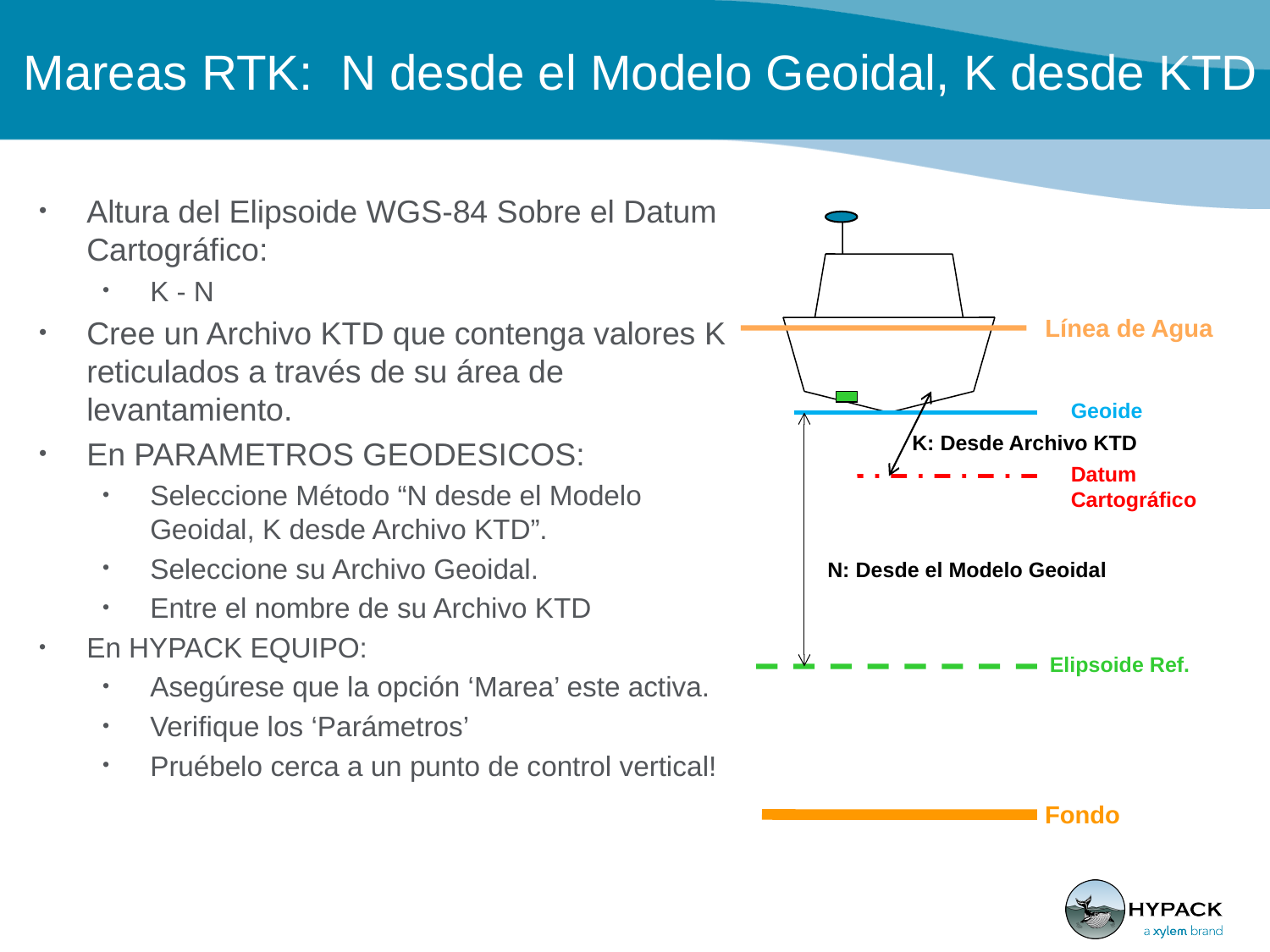

# Mareas RTK:  N desde el Modelo Geoidal, K desde KTD

Altura del Elipsoide WGS-84 Sobre el Datum Cartográfico:
K - N
Cree un Archivo KTD que contenga valores K reticulados a través de su área de levantamiento.
En PARAMETROS GEODESICOS:
Seleccione Método “N desde el Modelo Geoidal, K desde Archivo KTD”.
Seleccione su Archivo Geoidal.
Entre el nombre de su Archivo KTD
En HYPACK EQUIPO:
Asegúrese que la opción ‘Marea’ este activa.
Verifique los ‘Parámetros’
Pruébelo cerca a un punto de control vertical!

Línea de Agua

Geoide
K: Desde Archivo KTD
Datum Cartográfico

N: Desde el Modelo Geoidal
Elipsoide Ref.

Fondo